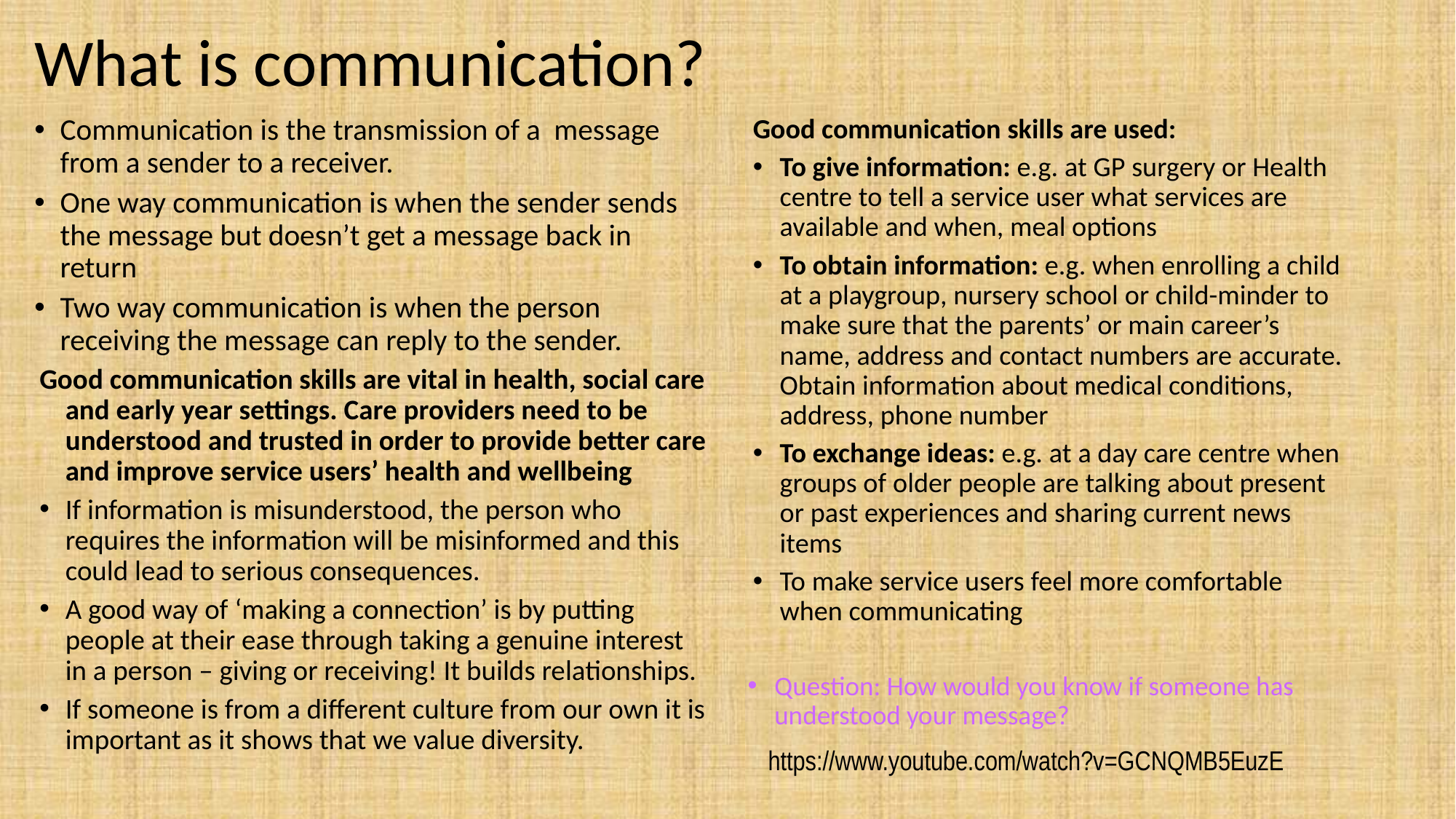

# What is communication?
Communication is the transmission of a  message from a sender to a receiver.
One way communication is when the sender sends the message but doesn’t get a message back in return
Two way communication is when the person receiving the message can reply to the sender.
Good communication skills are vital in health, social care and early year settings. Care providers need to be understood and trusted in order to provide better care and improve service users’ health and wellbeing
If information is misunderstood, the person who requires the information will be misinformed and this could lead to serious consequences.
A good way of ‘making a connection’ is by putting people at their ease through taking a genuine interest in a person – giving or receiving! It builds relationships.
If someone is from a different culture from our own it is important as it shows that we value diversity.
Good communication skills are used:
To give information: e.g. at GP surgery or Health centre to tell a service user what services are available and when, meal options
To obtain information: e.g. when enrolling a child at a playgroup, nursery school or child-minder to make sure that the parents’ or main career’s name, address and contact numbers are accurate. Obtain information about medical conditions, address, phone number
To exchange ideas: e.g. at a day care centre when groups of older people are talking about present or past experiences and sharing current news items
To make service users feel more comfortable when communicating

Question: How would you know if someone has understood your message?
https://www.youtube.com/watch?v=GCNQMB5EuzE